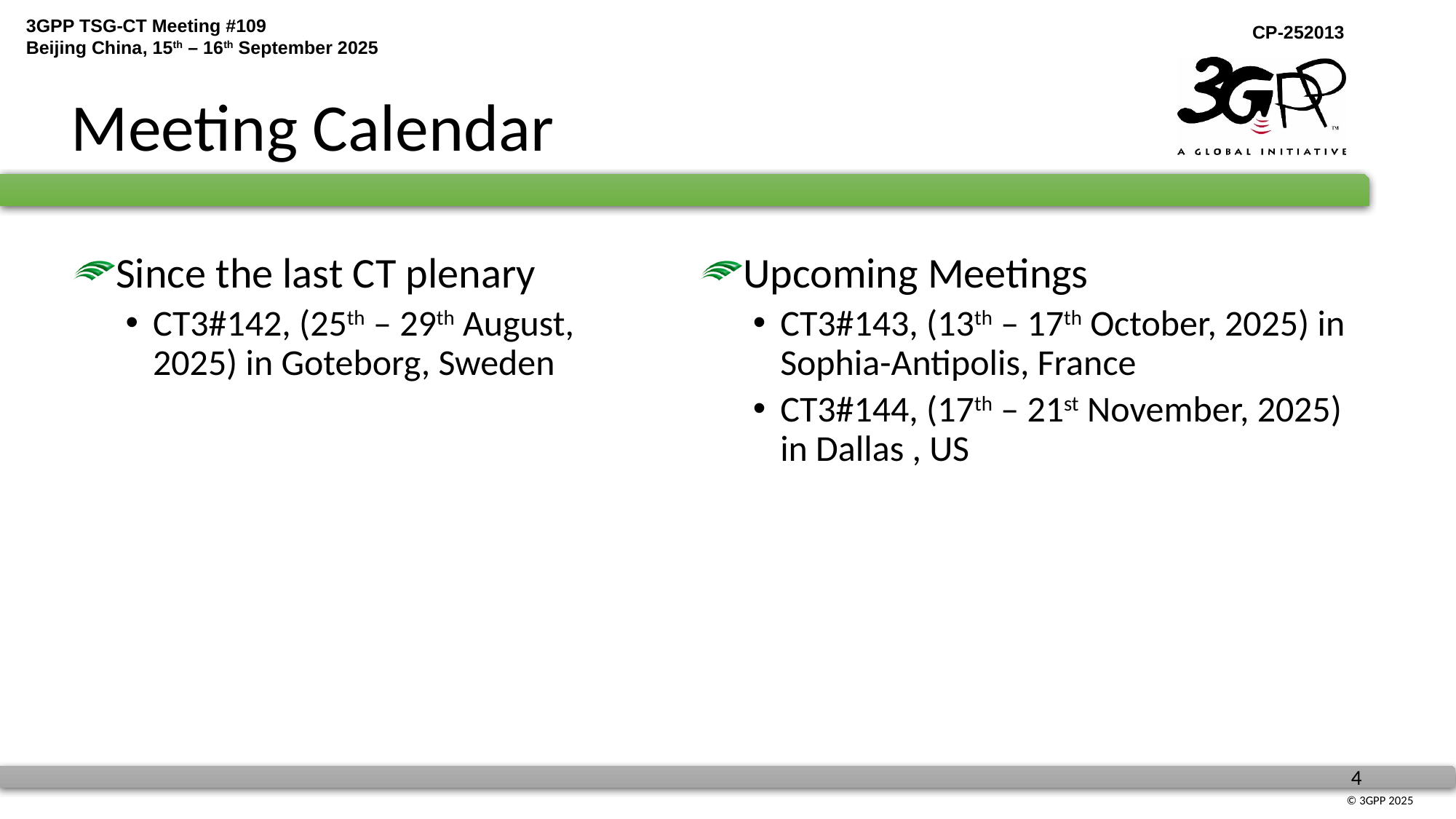

# Meeting Calendar
Since the last CT plenary
CT3#142, (25th – 29th August, 2025) in Goteborg, Sweden
Upcoming Meetings
CT3#143, (13th – 17th October, 2025) in Sophia-Antipolis, France
CT3#144, (17th – 21st November, 2025) in Dallas , US